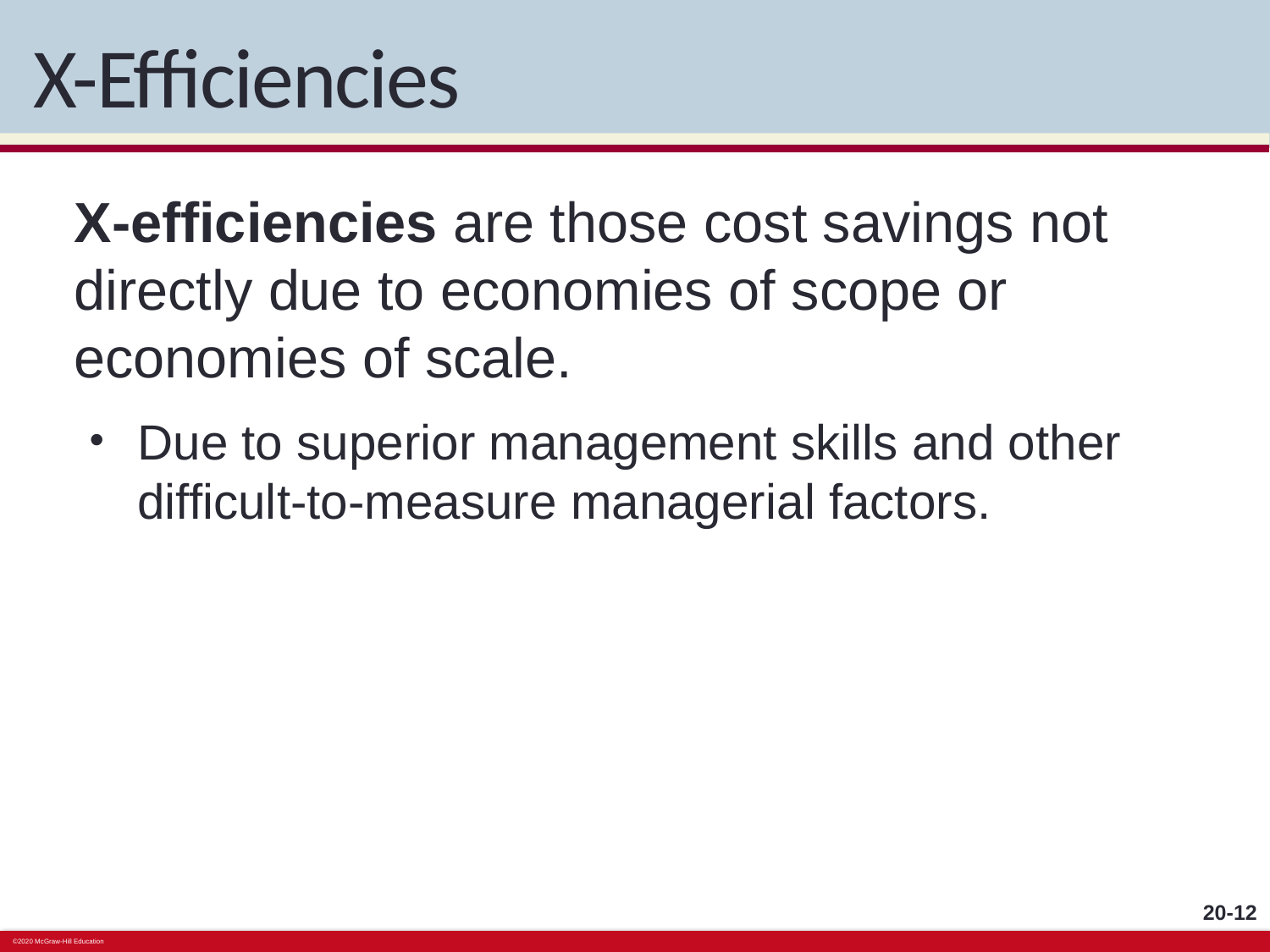

# X-Efficiencies
X-efficiencies are those cost savings not directly due to economies of scope or economies of scale.
Due to superior management skills and other difficult-to-measure managerial factors.